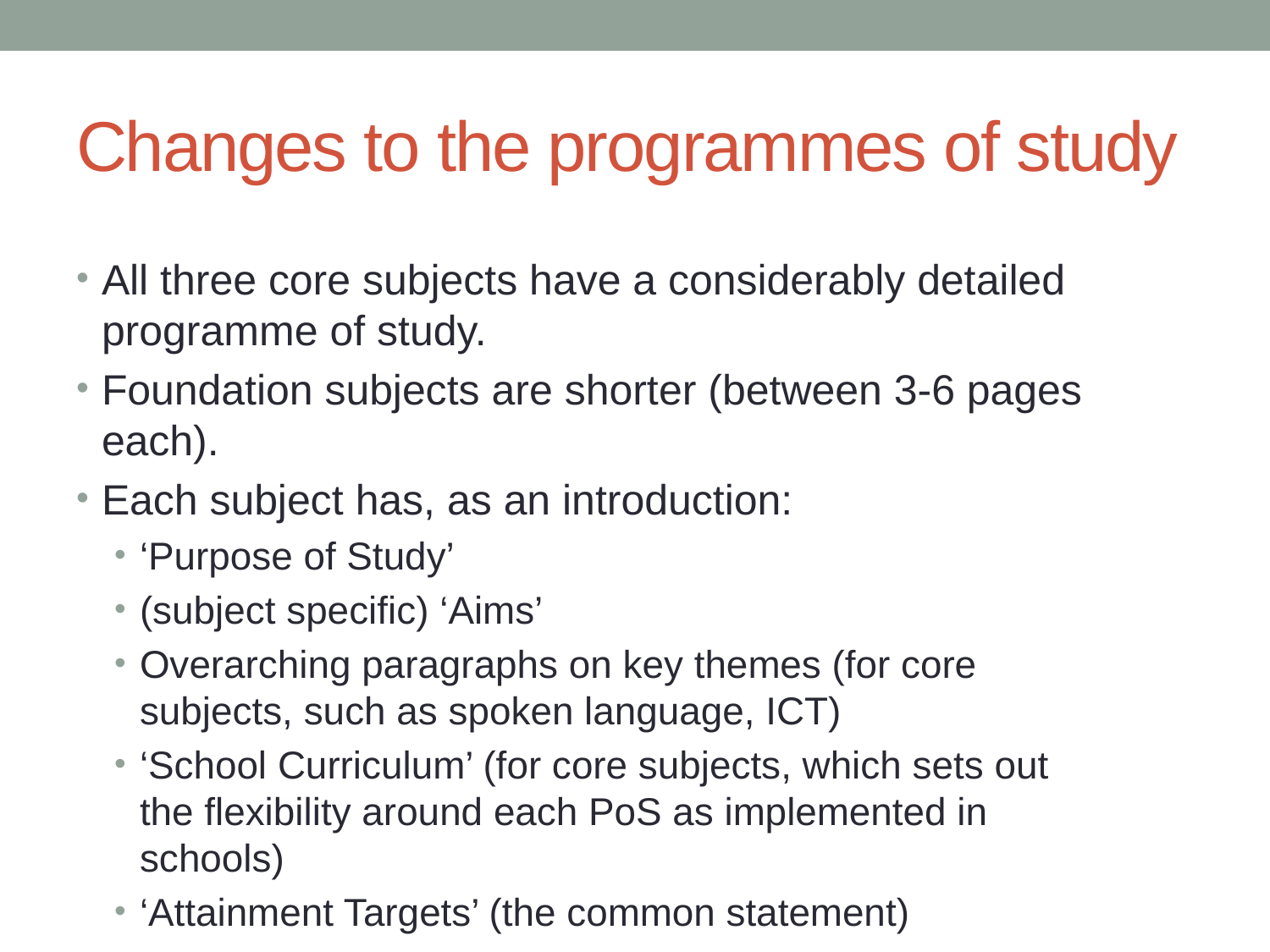

# Changes to the programmes of study
All three core subjects have a considerably detailed programme of study.
Foundation subjects are shorter (between 3-6 pages each).
Each subject has, as an introduction:
‘Purpose of Study’
(subject specific) ‘Aims’
Overarching paragraphs on key themes (for core subjects, such as spoken language, ICT)
‘School Curriculum’ (for core subjects, which sets out the flexibility around each PoS as implemented in schools)
‘Attainment Targets’ (the common statement)